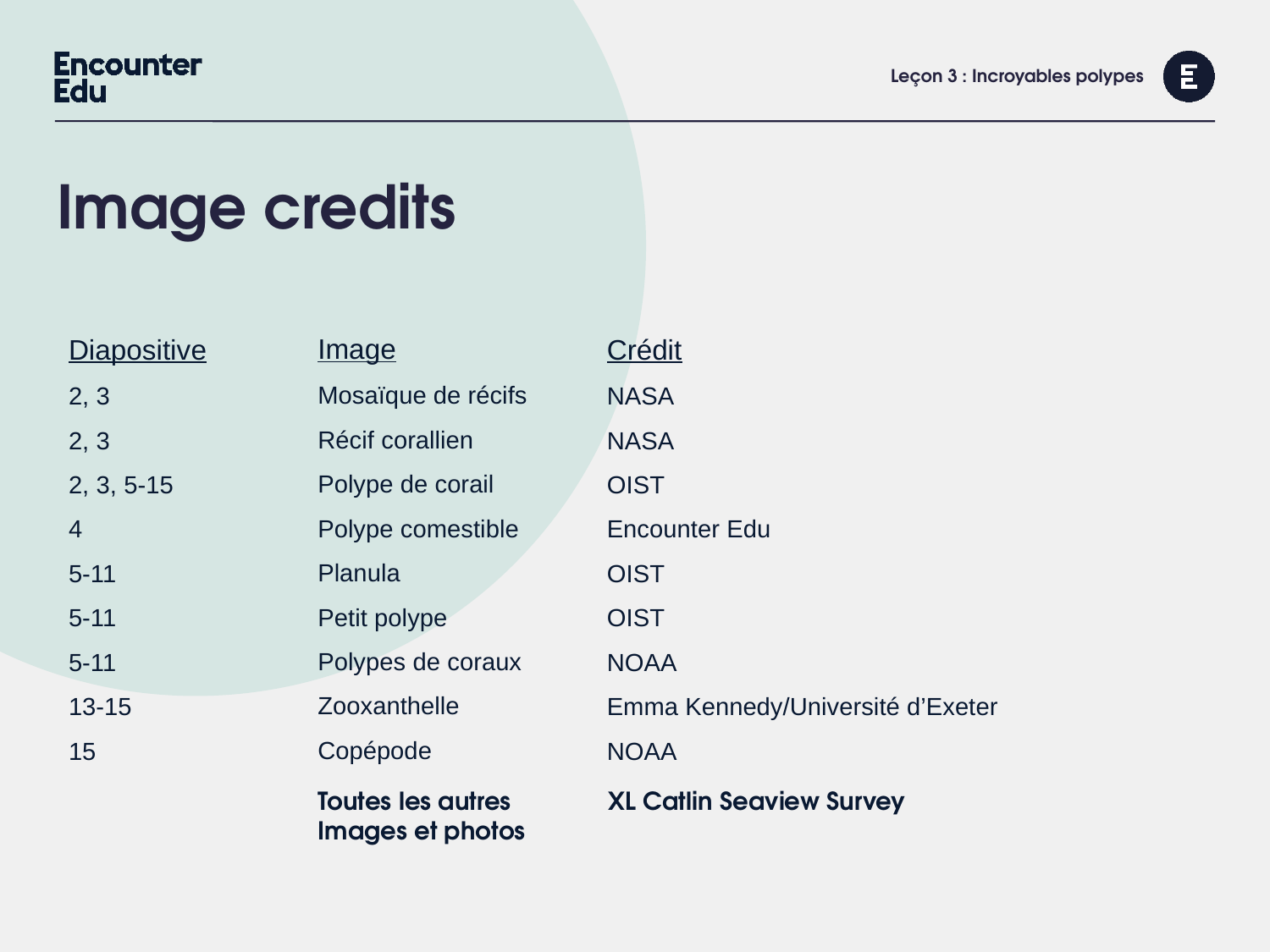

# Leçon 3 : Incroyables polypes
Image
Mosaïque de récifs
Récif corallien
Polype de corail
Polype comestible
Planula
Petit polype
Polypes de coraux
Zooxanthelle
Copépode
Diapositive
2, 3
2, 3
2, 3, 5-15
4
5-11
5-11
5-11
13-15
15
Crédit
NASA
NASA
OIST
Encounter Edu
OIST
OIST
NOAA
Emma Kennedy/Université d’Exeter
NOAA
Toutes les autres              XL Catlin Seaview Survey
Images et photos